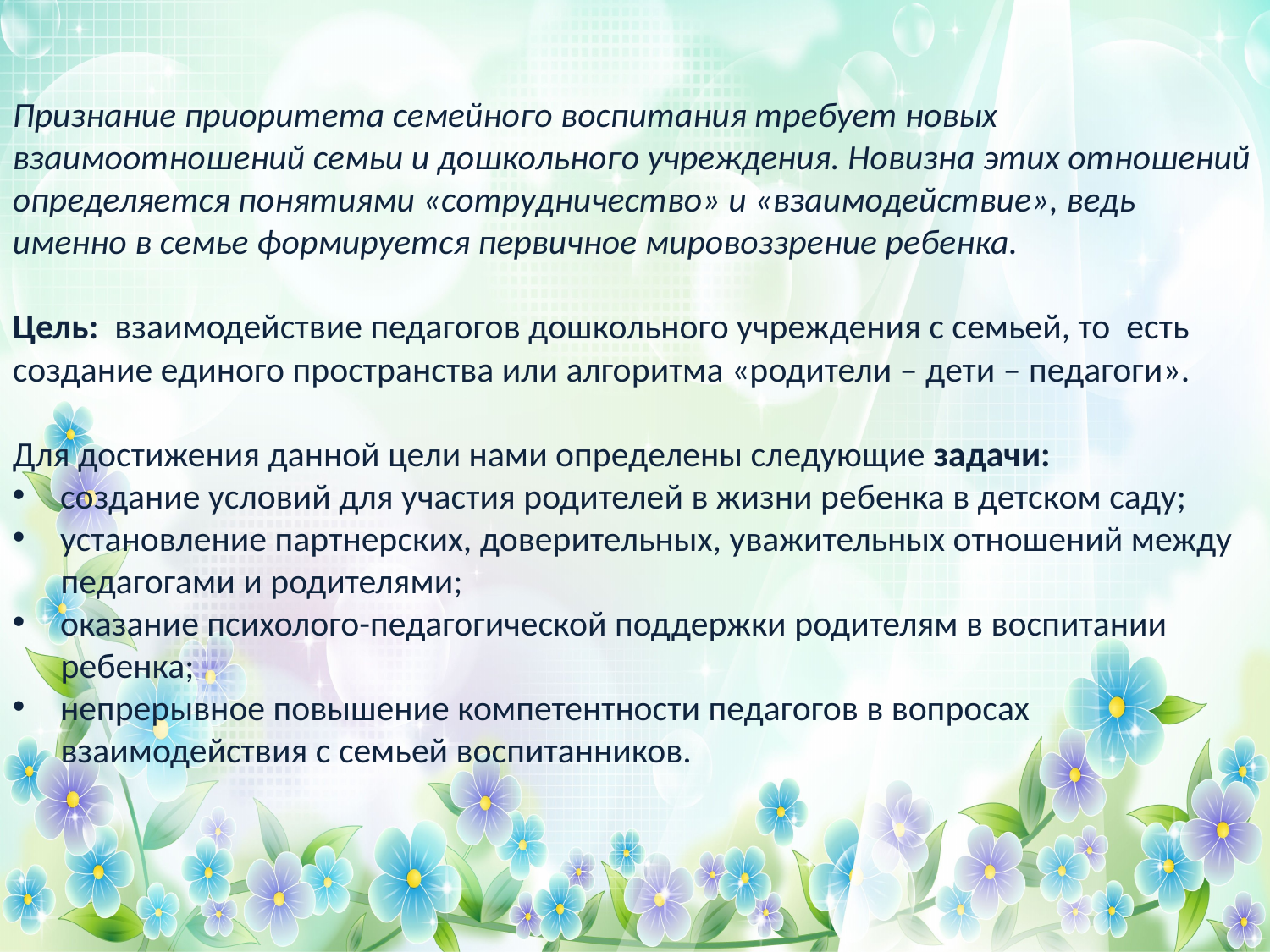

Признание приоритета семейного воспитания требует новых взаимоотношений семьи и дошкольного учреждения. Новизна этих отношений определяется понятиями «сотрудничество» и «взаимодействие», ведь именно в семье формируется первичное мировоззрение ребенка.

Цель:  взаимодействие педагогов дошкольного учреждения с семьей, то  есть создание единого пространства или алгоритма «родители – дети – педагоги».

Для достижения данной цели нами определены следующие задачи:
создание условий для участия родителей в жизни ребенка в детском саду;
установление партнерских, доверительных, уважительных отношений между
      педагогами и родителями;
оказание психолого-педагогической поддержки родителям в воспитании
      ребенка;
непрерывное повышение компетентности педагогов в вопросах
      взаимодействия с семьей воспитанников.